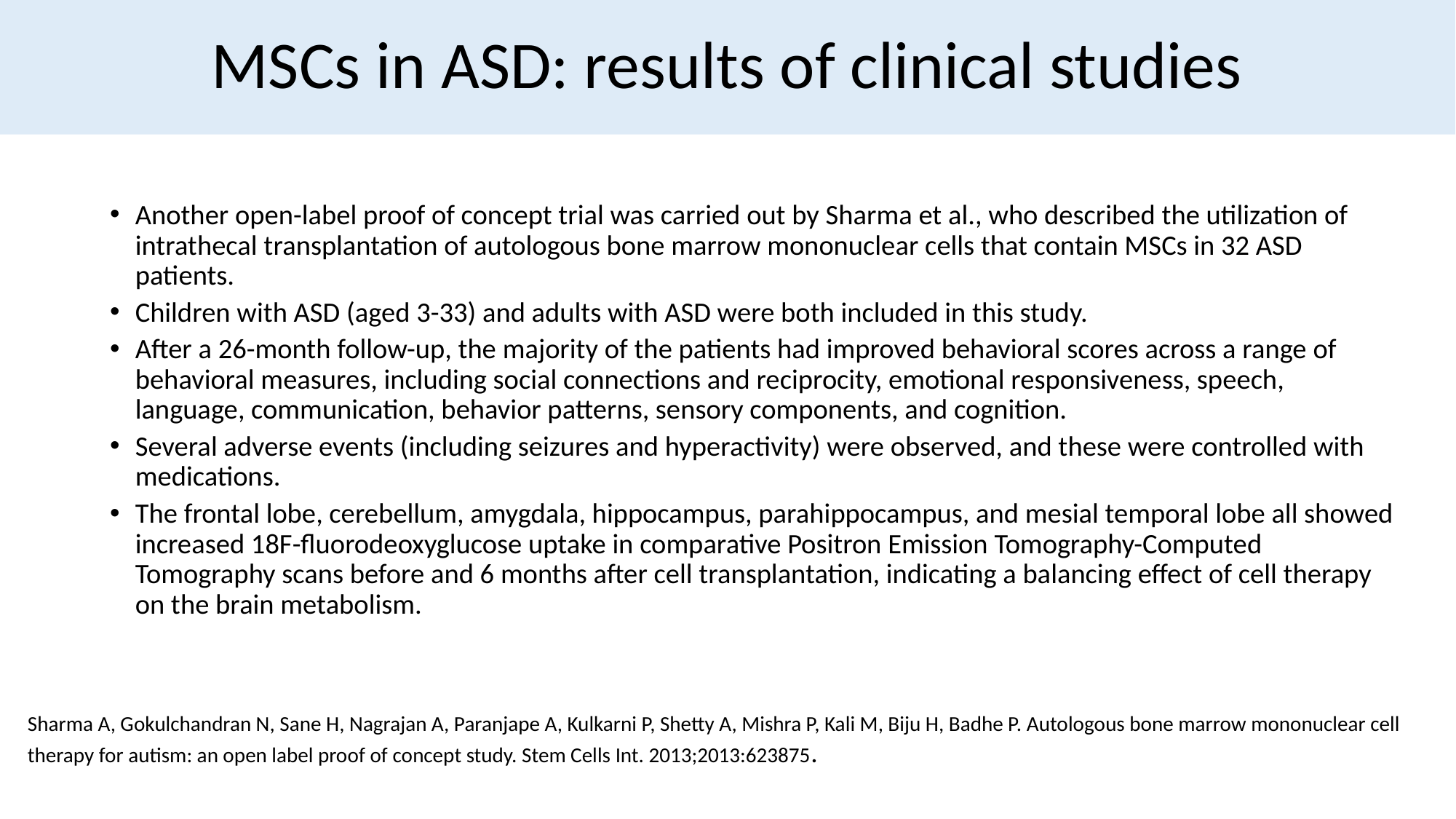

# MSCs in ASD: results of clinical studies
Another open-label proof of concept trial was carried out by Sharma et al., who described the utilization of intrathecal transplantation of autologous bone marrow mononuclear cells that contain MSCs in 32 ASD patients.
Children with ASD (aged 3-33) and adults with ASD were both included in this study.
After a 26-month follow-up, the majority of the patients had improved behavioral scores across a range of behavioral measures, including social connections and reciprocity, emotional responsiveness, speech, language, communication, behavior patterns, sensory components, and cognition.
Several adverse events (including seizures and hyperactivity) were observed, and these were controlled with medications.
The frontal lobe, cerebellum, amygdala, hippocampus, parahippocampus, and mesial temporal lobe all showed increased 18F-fluorodeoxyglucose uptake in comparative Positron Emission Tomography-Computed Tomography scans before and 6 months after cell transplantation, indicating a balancing effect of cell therapy on the brain metabolism.
Sharma A, Gokulchandran N, Sane H, Nagrajan A, Paranjape A, Kulkarni P, Shetty A, Mishra P, Kali M, Biju H, Badhe P. Autologous bone marrow mononuclear cell therapy for autism: an open label proof of concept study. Stem Cells Int. 2013;2013:623875.